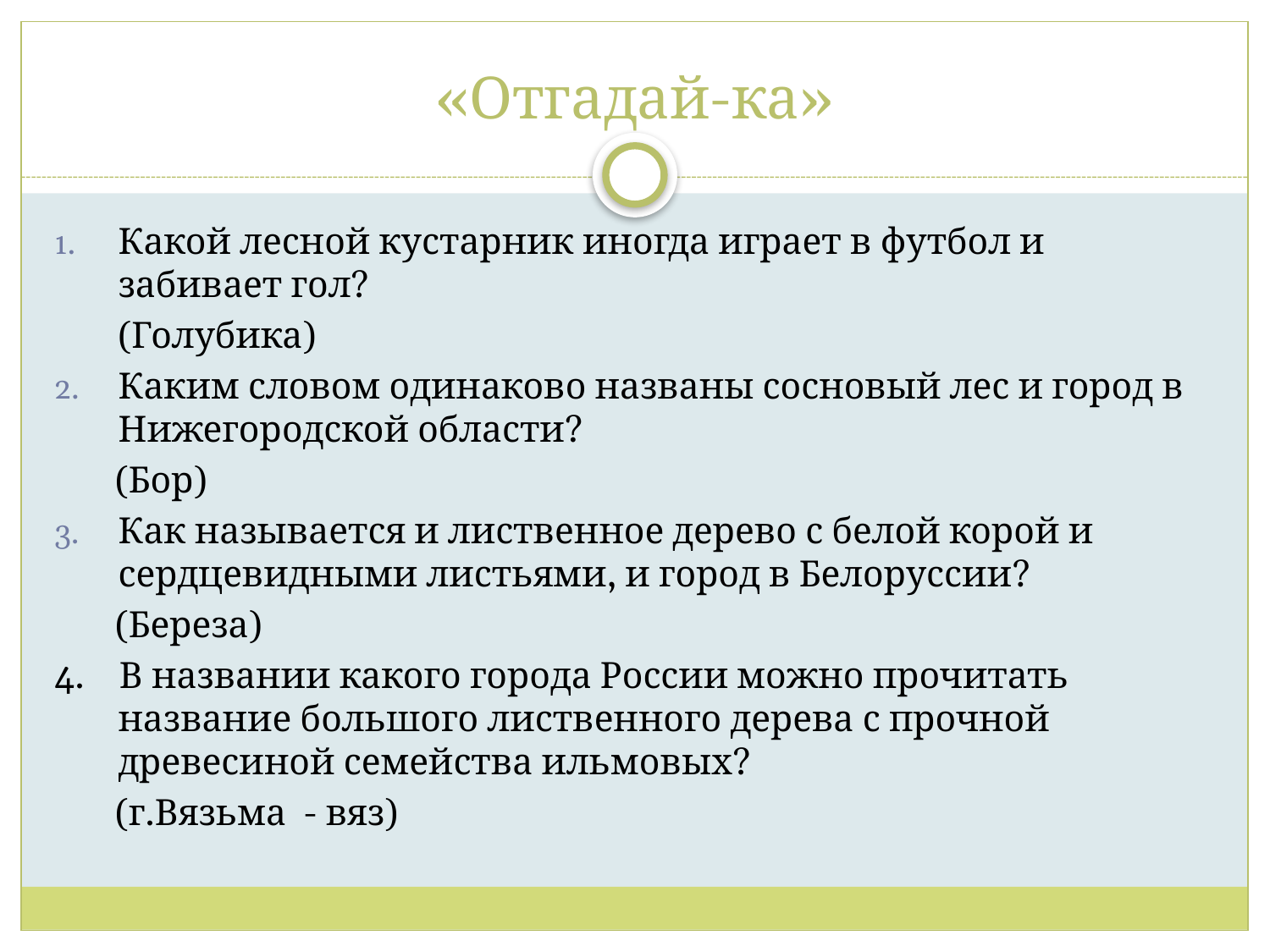

# «Отгадай-ка»
Какой лесной кустарник иногда играет в футбол и забивает гол?
	(Голубика)
Каким словом одинаково названы сосновый лес и город в Нижегородской области?
       (Бор)
Как называется и лиственное дерево с белой корой и сердцевидными листьями, и город в Белоруссии?
       (Береза)
4.    В названии какого города России можно прочитать название большого лиственного дерева с прочной древесиной семейства ильмовых?
       (г.Вязьма  - вяз)